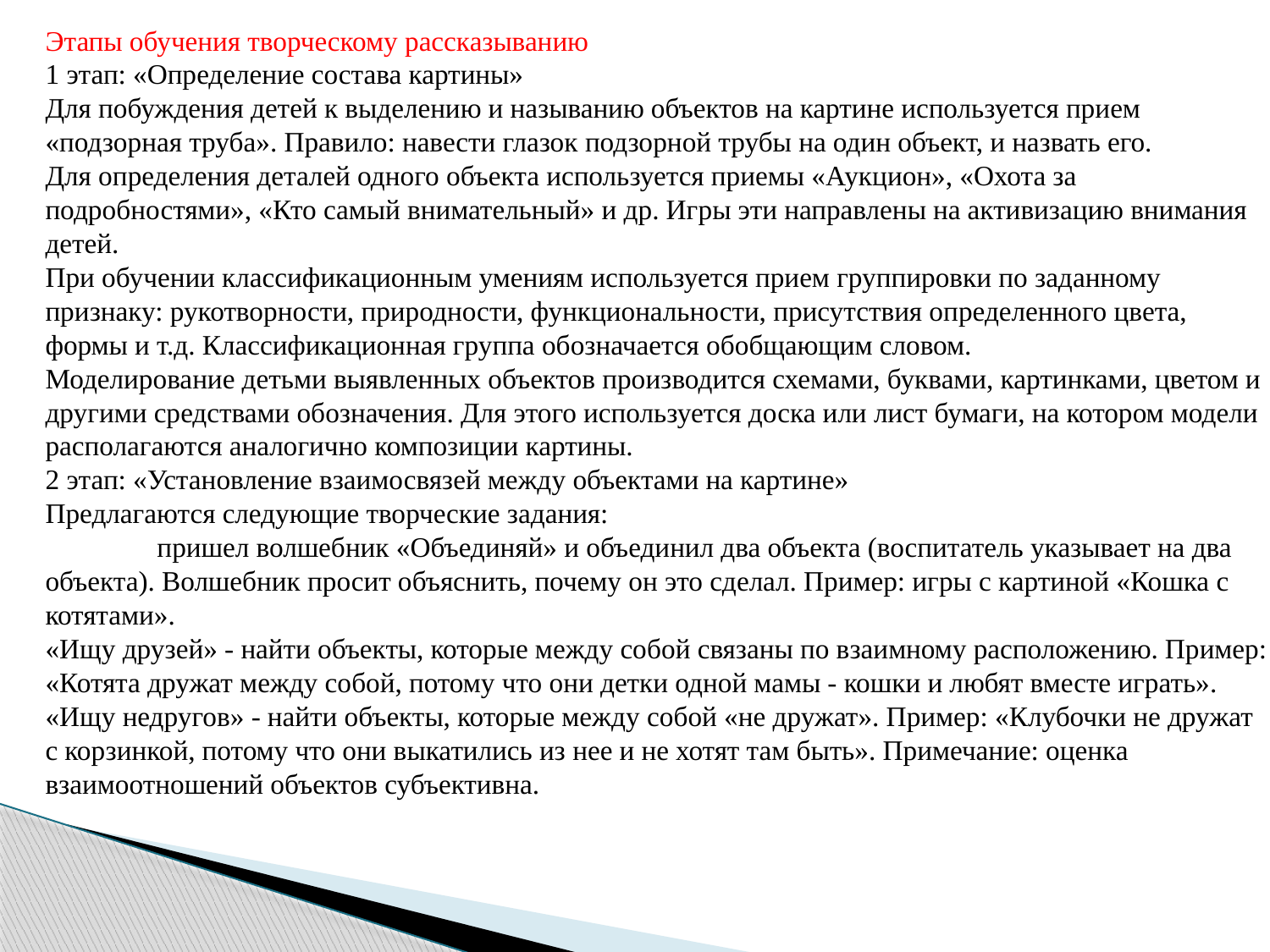

Этапы обучения творческому рассказыванию
1 этап: «Определение состава картины»
Для побуждения детей к выделению и называнию объектов на картине используется прием «подзорная труба». Правило: навести глазок подзорной трубы на один объект, и назвать его.
Для определения деталей одного объекта используется приемы «Аукцион», «Охота за подробностями», «Кто самый внимательный» и др. Игры эти направлены на активизацию внимания детей.
При обучении классификационным умениям используется прием группировки по заданному признаку: рукотворности, природности, функциональности, присутствия определенного цвета, формы и т.д. Классификационная группа обозначается обобщающим словом.
Моделирование детьми выявленных объектов производится схемами, буквами, картинками, цветом и другими средствами обозначения. Для этого используется доска или лист бумаги, на котором модели располагаются аналогично композиции картины.
2 этап: «Установление взаимосвязей между объектами на картине»
Предлагаются следующие творческие задания:                                                                                                               пришел волшебник «Объединяй» и объединил два объекта (воспитатель указывает на два объекта). Волшебник просит объяснить, почему он это сделал. Пример: игры с картиной «Кошка с котятами».
«Ищу друзей» - найти объекты, которые между собой связаны по взаимному расположению. Пример: «Котята дружат между собой, потому что они детки одной мамы - кошки и любят вместе играть».
«Ищу недругов» - найти объекты, которые между собой «не дружат». Пример: «Клубочки не дружат с корзинкой, потому что они выкатились из нее и не хотят там быть». Примечание: оценка взаимоотношений объектов субъективна.